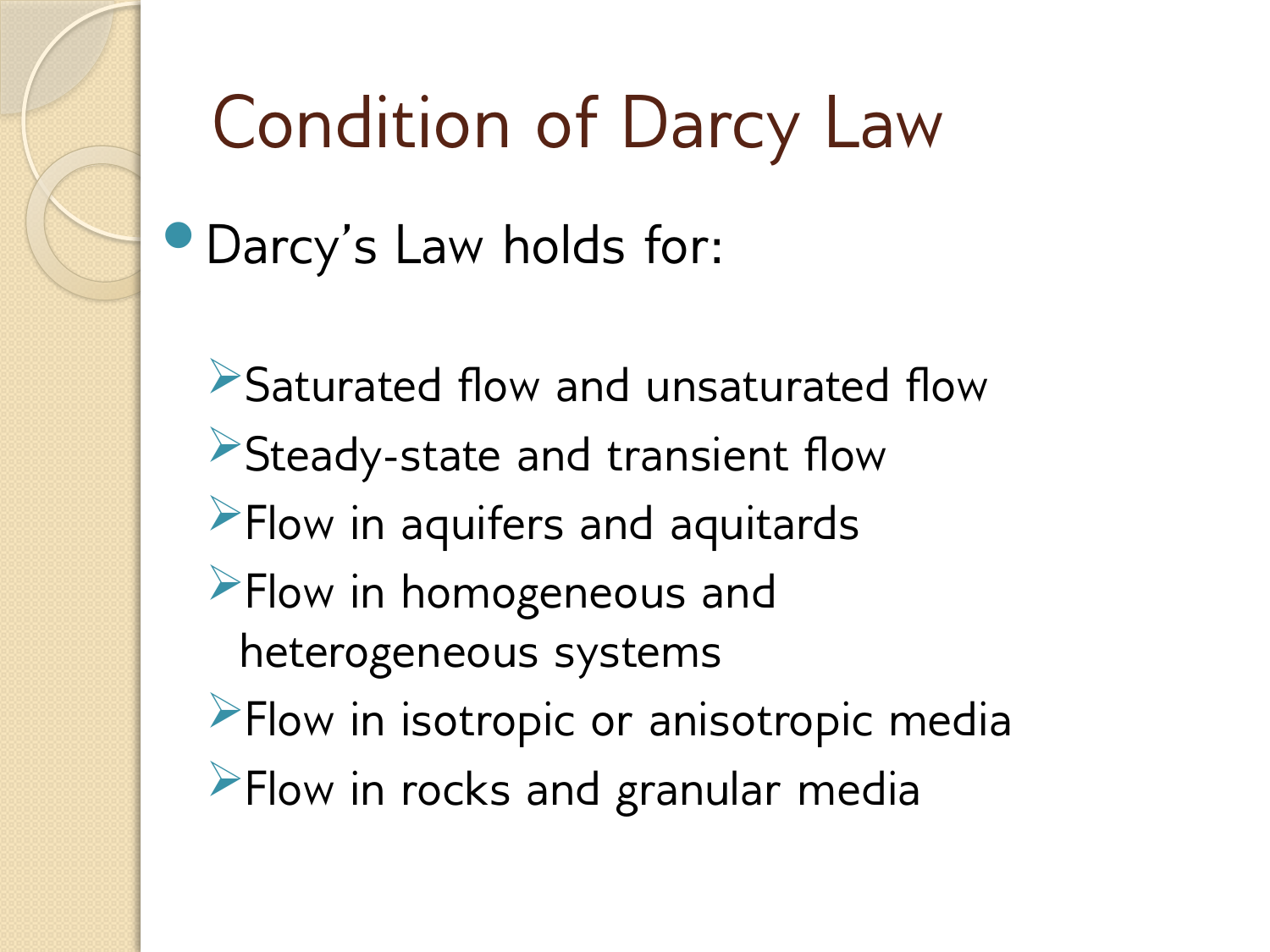

# Condition of Darcy Law
Darcy’s Law holds for:
Saturated flow and unsaturated flow
Steady-state and transient flow
Flow in aquifers and aquitards
Flow in homogeneous and 			     heterogeneous systems
Flow in isotropic or anisotropic media
Flow in rocks and granular media